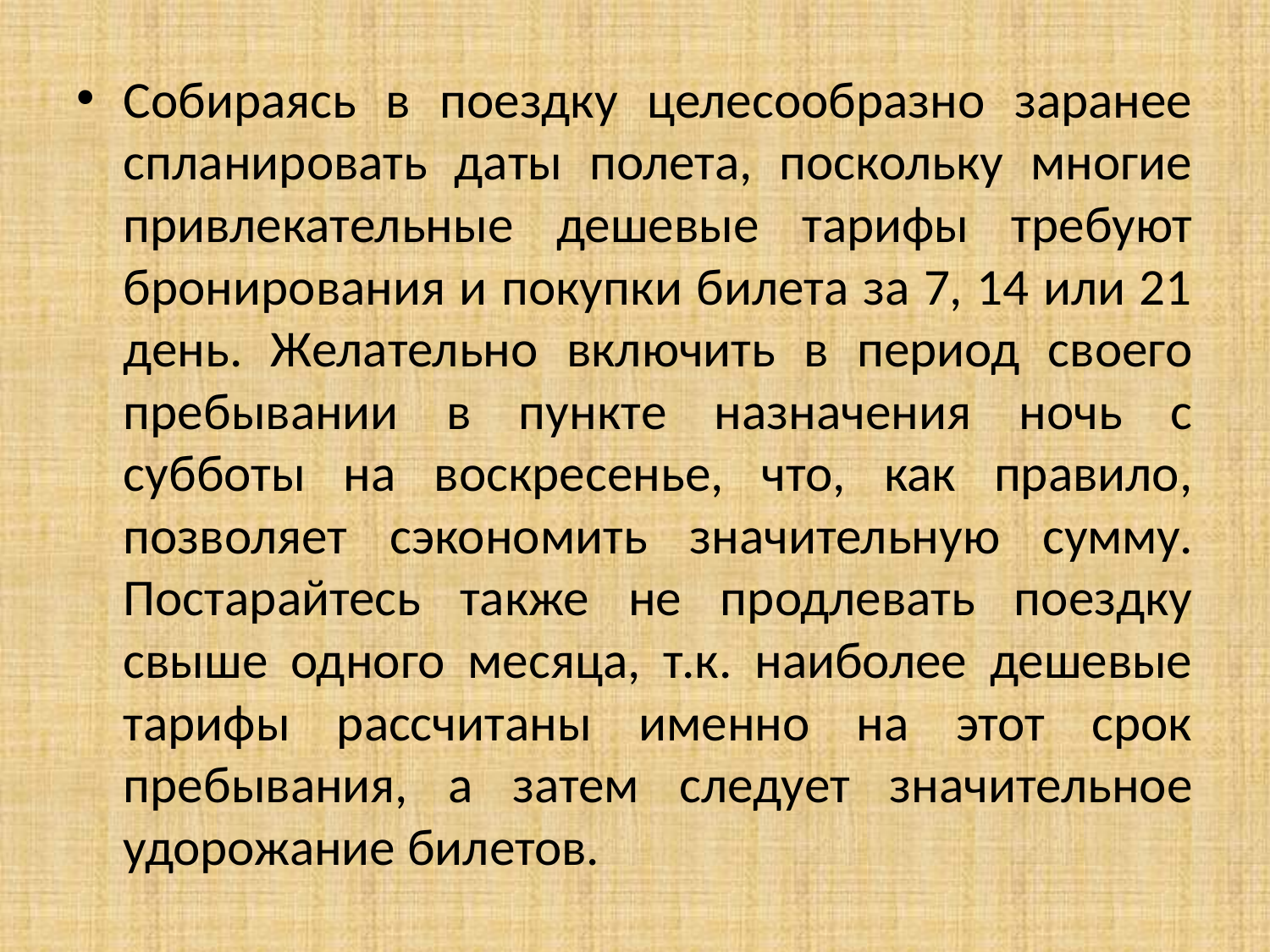

Собираясь в поездку целесообразно заранее спланировать даты полета, поскольку многие привлекательные дешевые тарифы требуют бронирования и покупки билета за 7, 14 или 21 день. Желательно включить в период своего пребывании в пункте назначения ночь с субботы на воскресенье, что, как правило, позволяет сэкономить значительную сумму. Постарайтесь также не продлевать поездку свыше одного месяца, т.к. наиболее дешевые тарифы рассчитаны именно на этот срок пребывания, а затем следует значительное удорожание билетов.